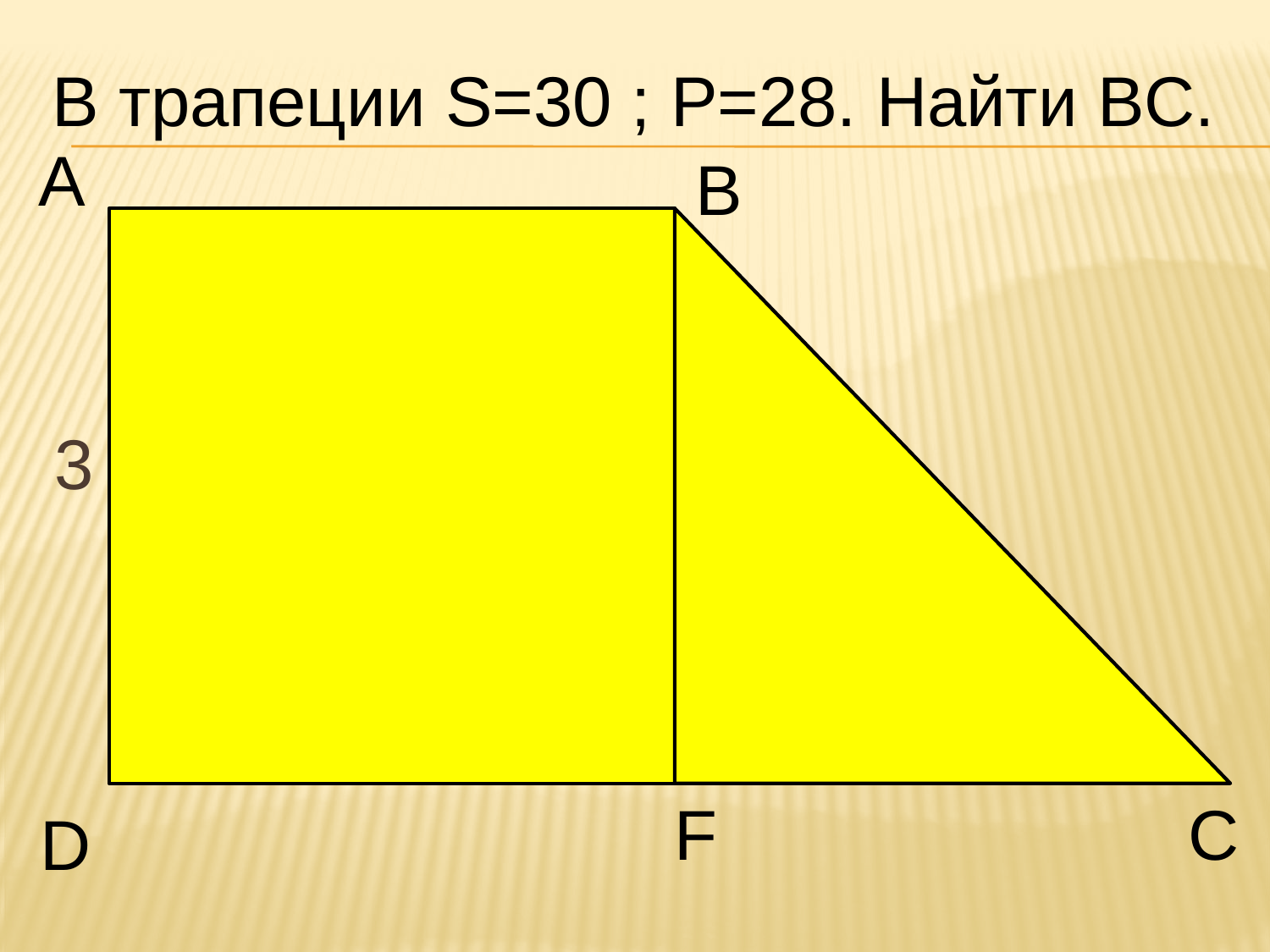

# 3
 В трапеции S=30 ; P=28. Найти BC.
A
B

F
C
D